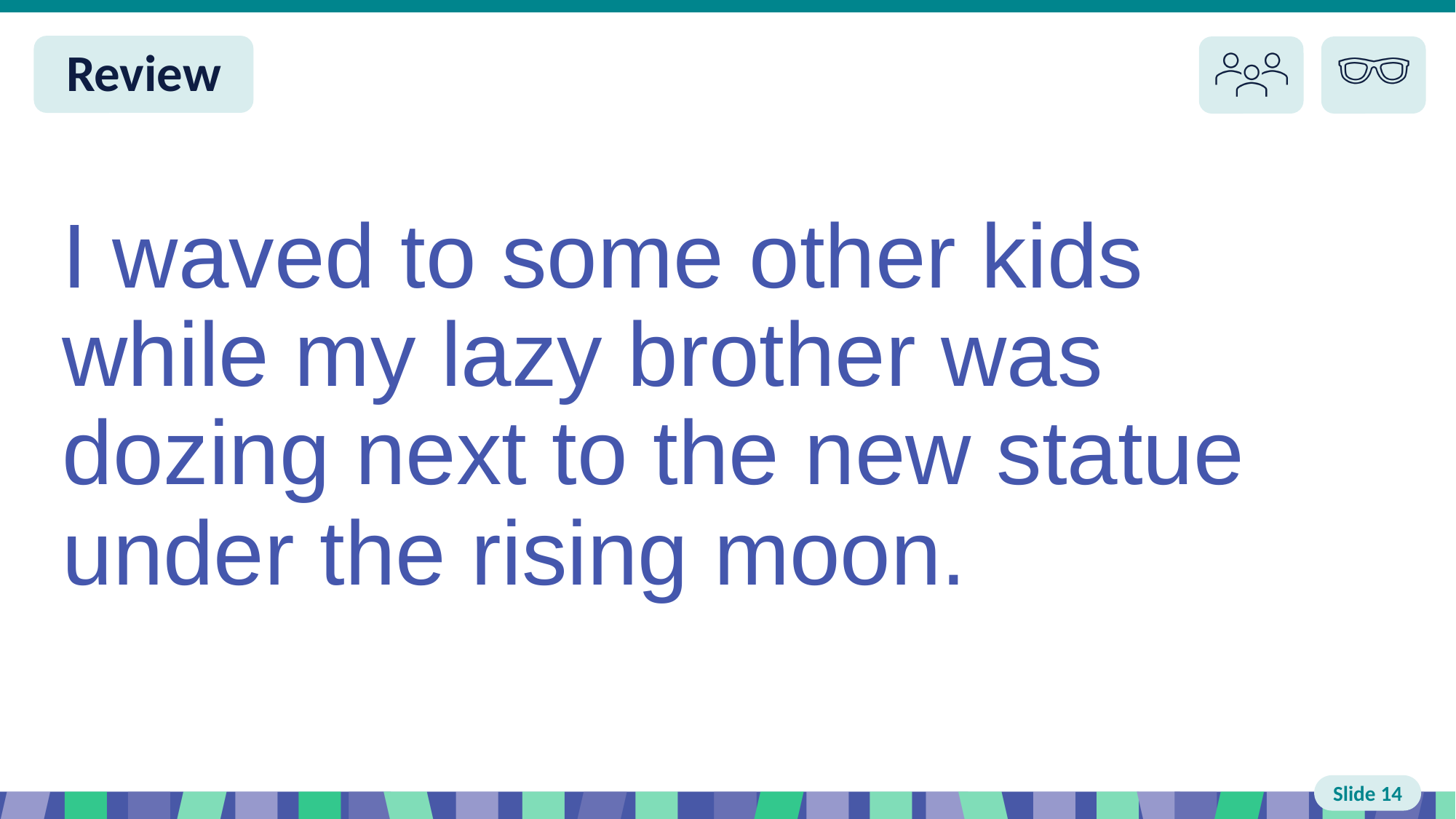

Slide 14 Review You do
I waved to some other kids while my lazy brother was dozing next to the new statue under the rising moon.